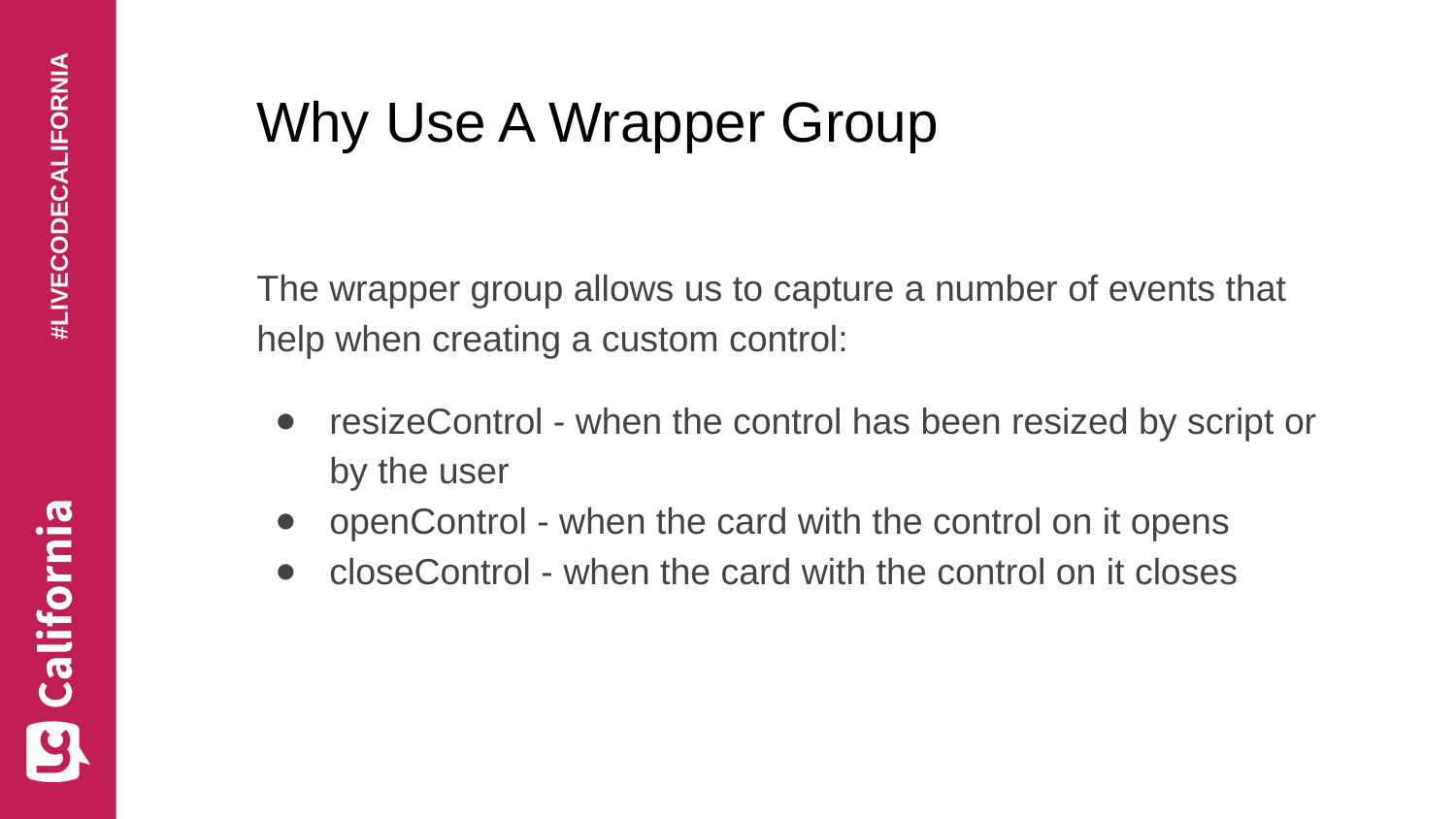

# Why Use A Wrapper Group
The wrapper group allows us to capture a number of events that help when creating a custom control:
resizeControl - when the control has been resized by script or by the user
openControl - when the card with the control on it opens
closeControl - when the card with the control on it closes